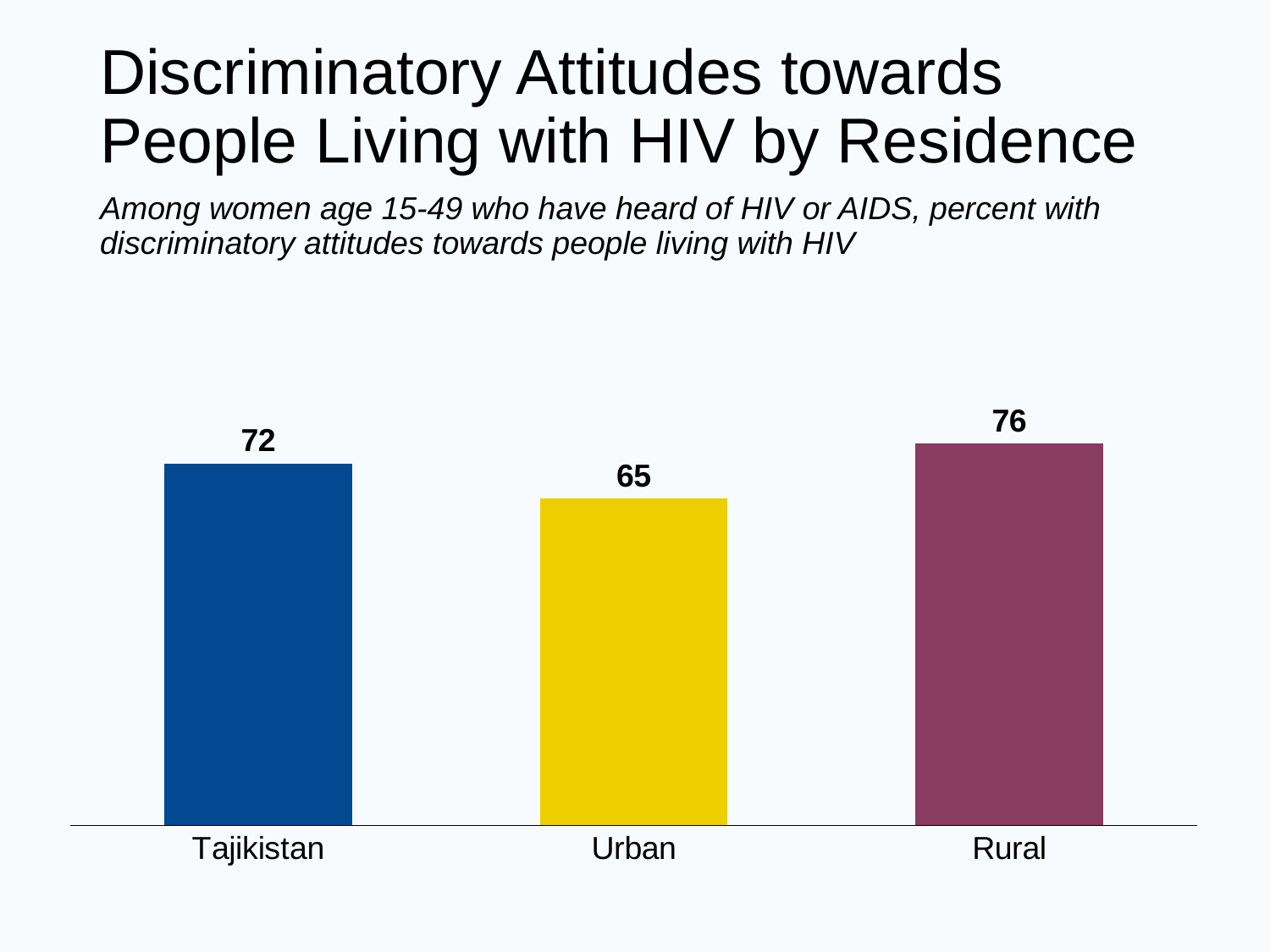

# Discriminatory Attitudes towards People Living with HIV by Residence
Among women age 15-49 who have heard of HIV or AIDS, percent with discriminatory attitudes towards people living with HIV

### Chart

| Category | Women |
|---|---|
| Tajikistan | 72.0 |
| Urban | 65.0 |
| Rural | 76.0 |